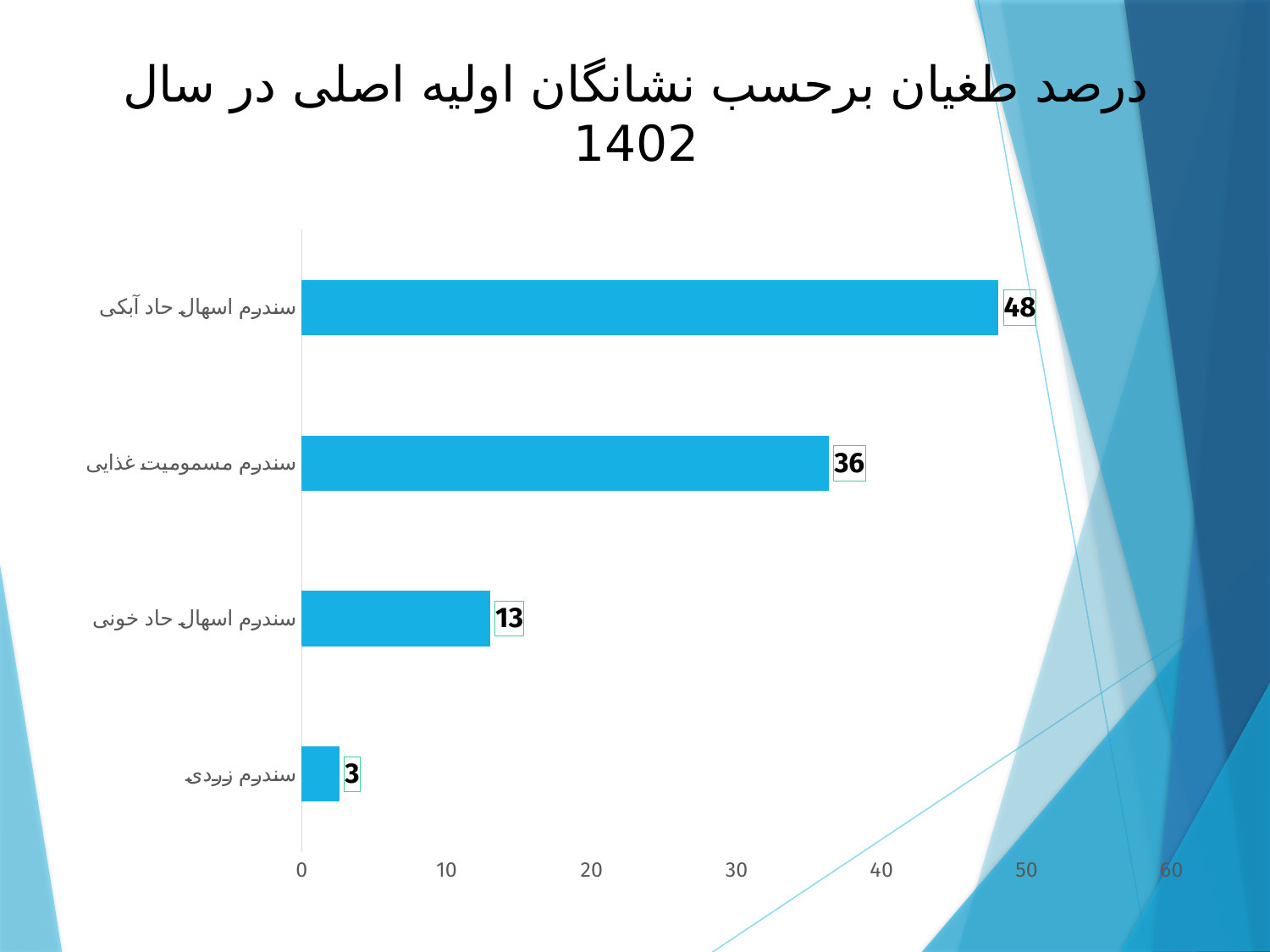

# درصد طغیان برحسب نشانگان اولیه اصلی در سال 1402

### Chart

| Category | درصد |
|---|---|
| سندرم زردی | 2.5974025974025974 |
| سندرم اسهال حاد خونی | 12.987012987012987 |
| سندرم مسمومیت غذایی | 36.36363636363637 |
| سندرم اسهال حاد آبکی | 48.05194805194805 |